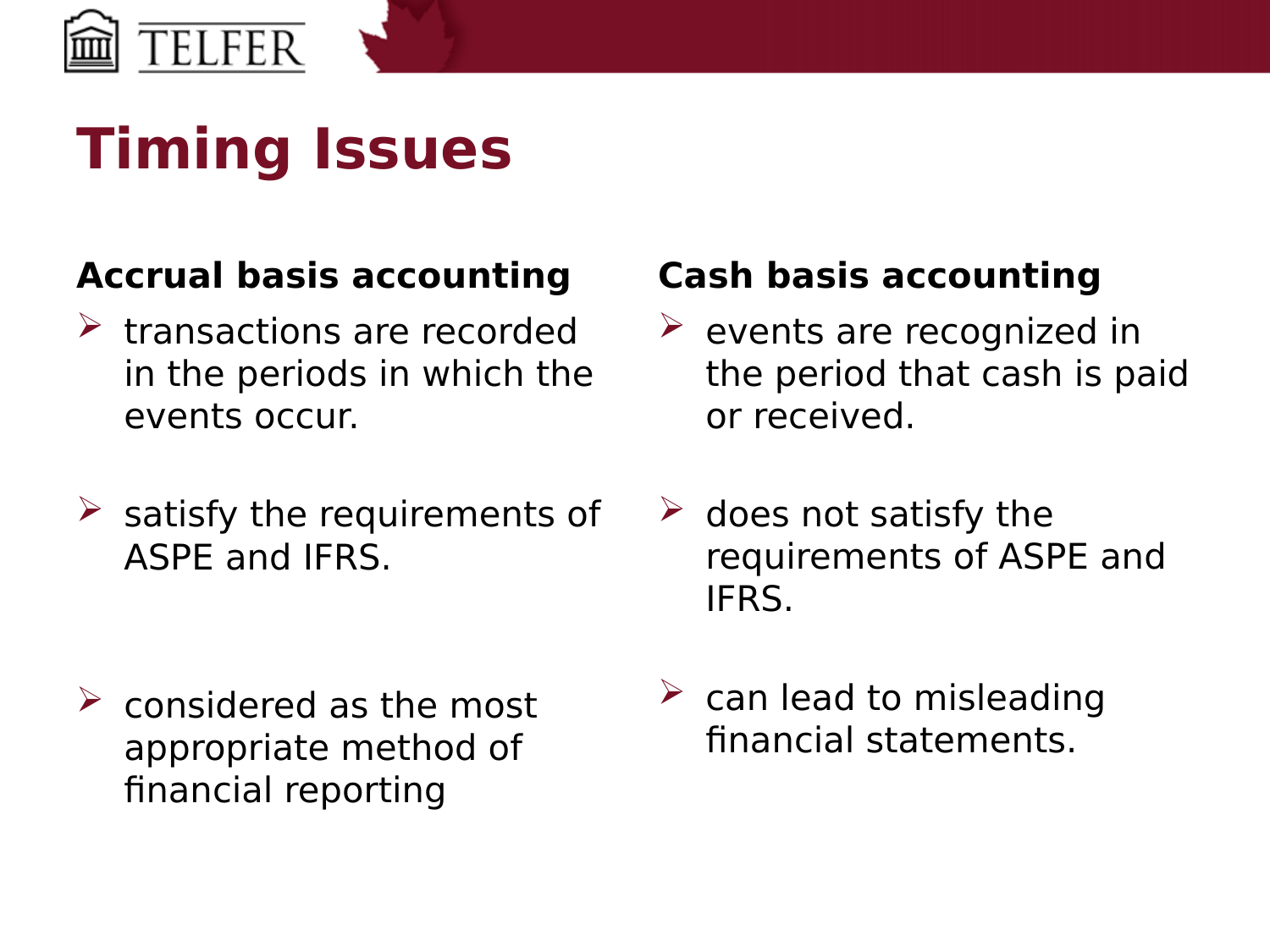

# Timing Issues
Accrual basis accounting
Cash basis accounting
transactions are recorded in the periods in which the events occur.

satisfy the requirements of ASPE and IFRS.

considered as the most appropriate method of financial reporting
events are recognized in the period that cash is paid or received.

does not satisfy the requirements of ASPE and IFRS.

can lead to misleading financial statements.